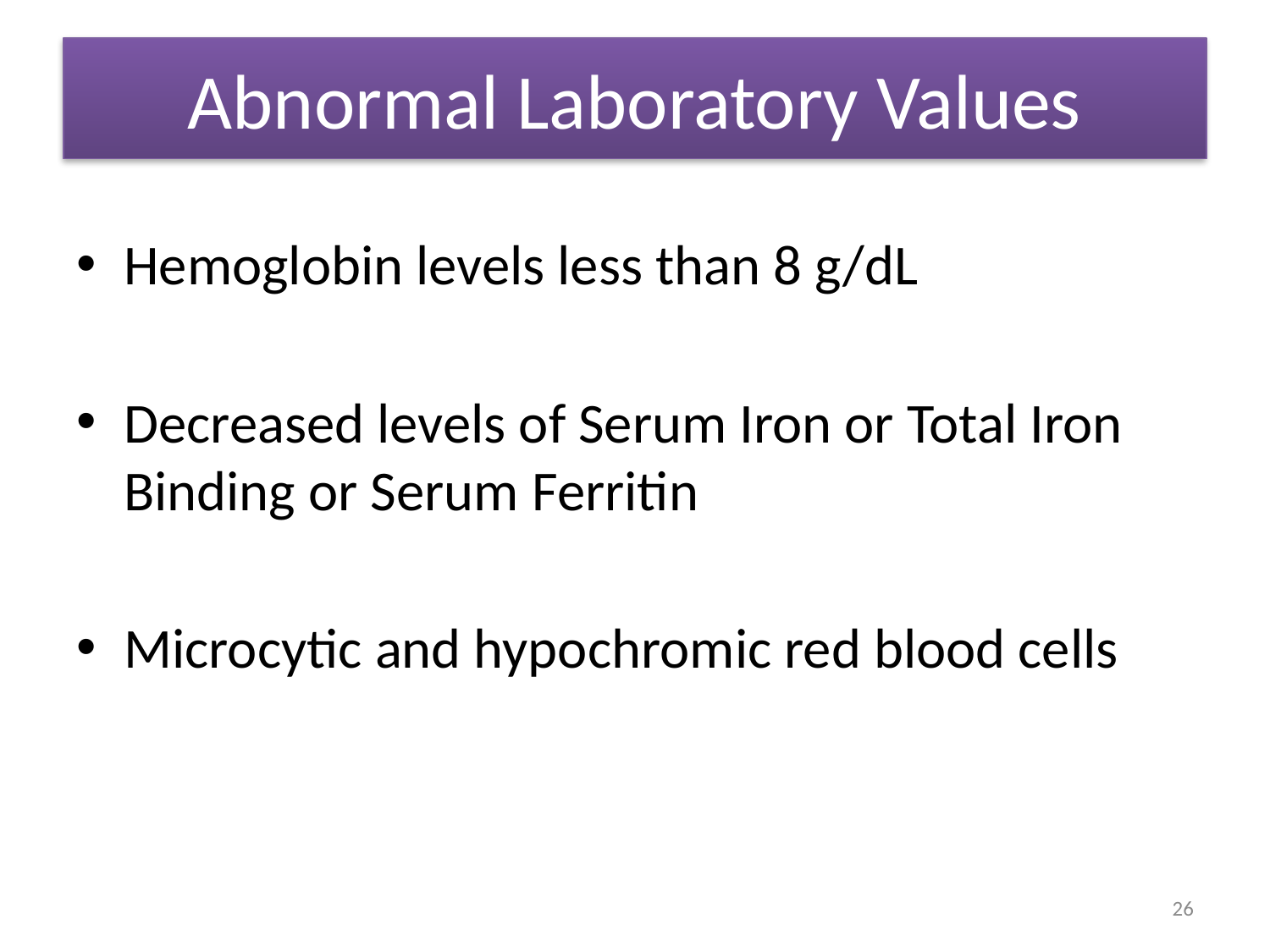

# Abnormal Laboratory Values
Hemoglobin levels less than 8 g/dL

Decreased levels of Serum Iron or Total Iron Binding or Serum Ferritin

Microcytic and hypochromic red blood cells

26